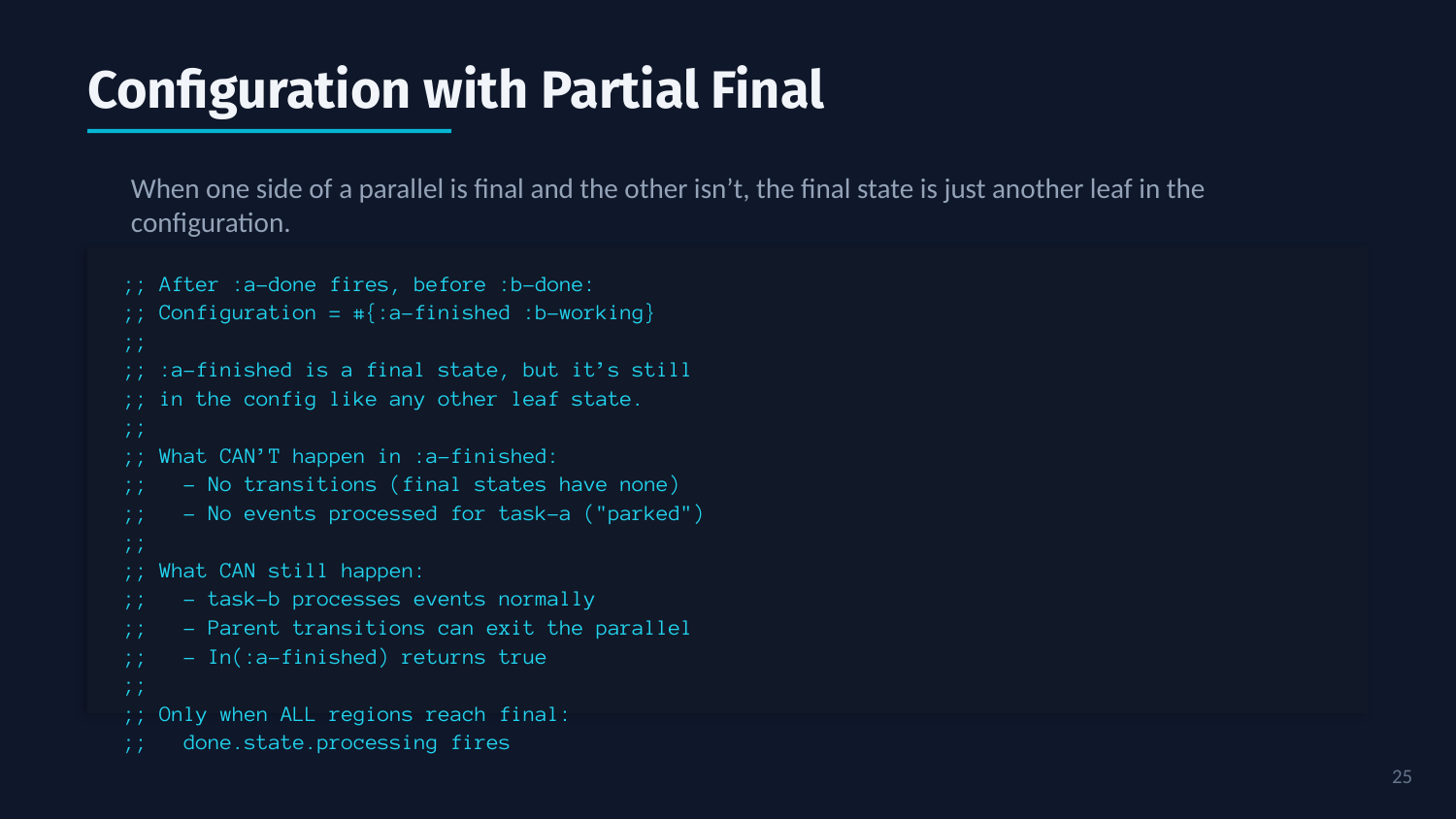

Configuration with Partial Final

When one side of a parallel is final and the other isn’t, the final state is just another leaf in the configuration.

;; After :a-done fires, before :b-done:
;; Configuration = #{:a-finished :b-working}
;;
;; :a-finished is a final state, but it’s still
;; in the config like any other leaf state.
;;
;; What CAN’T happen in :a-finished:
;;   - No transitions (final states have none)
;;   - No events processed for task-a ("parked")
;;
;; What CAN still happen:
;;   - task-b processes events normally
;;   - Parent transitions can exit the parallel
;;   - In(:a-finished) returns true
;;
;; Only when ALL regions reach final:
;;   done.state.processing fires
25